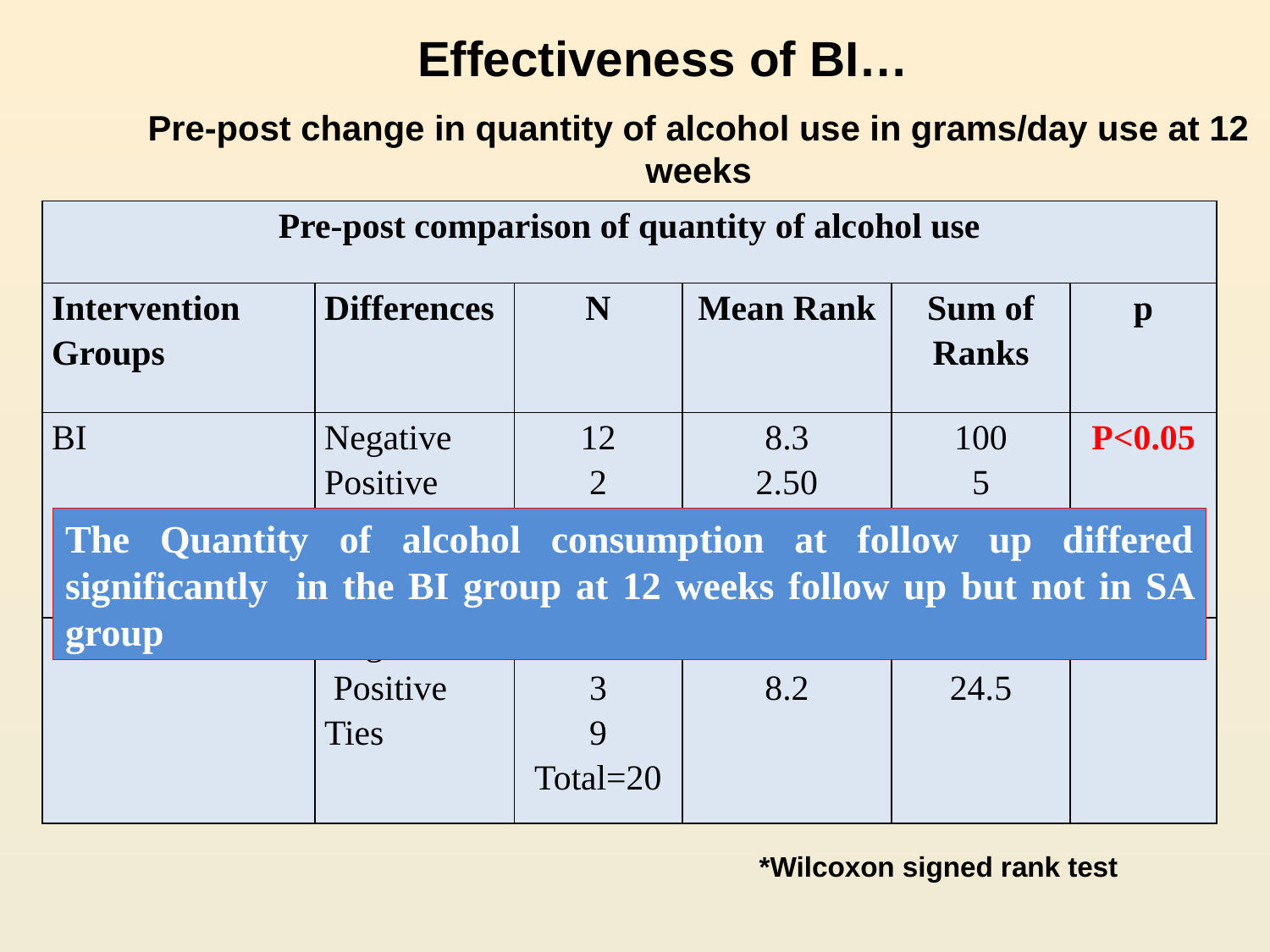

Effectiveness of BI…
# Pre-post change in quantity of alcohol use in grams/day use at 12 weeks
| Pre-post comparison of quantity of alcohol use |  |  |  |  |  |
| --- | --- | --- | --- | --- | --- |
| Intervention Groups | Differences | N | Mean Rank | Sum of Ranks | p |
| BI | Negative Positive Ties | 12 2 7 Total=21 | 8.3 2.50 | 100 5 | P<0.05 |
| SA | Negative Positive Ties | 8 3 9 Total=20 | 5.2 8.2 | 41.5 24.5 | P>0.05 |
The Quantity of alcohol consumption at follow up differed significantly  in the BI group at 12 weeks follow up but not in SA group
   *Wilcoxon signed rank test